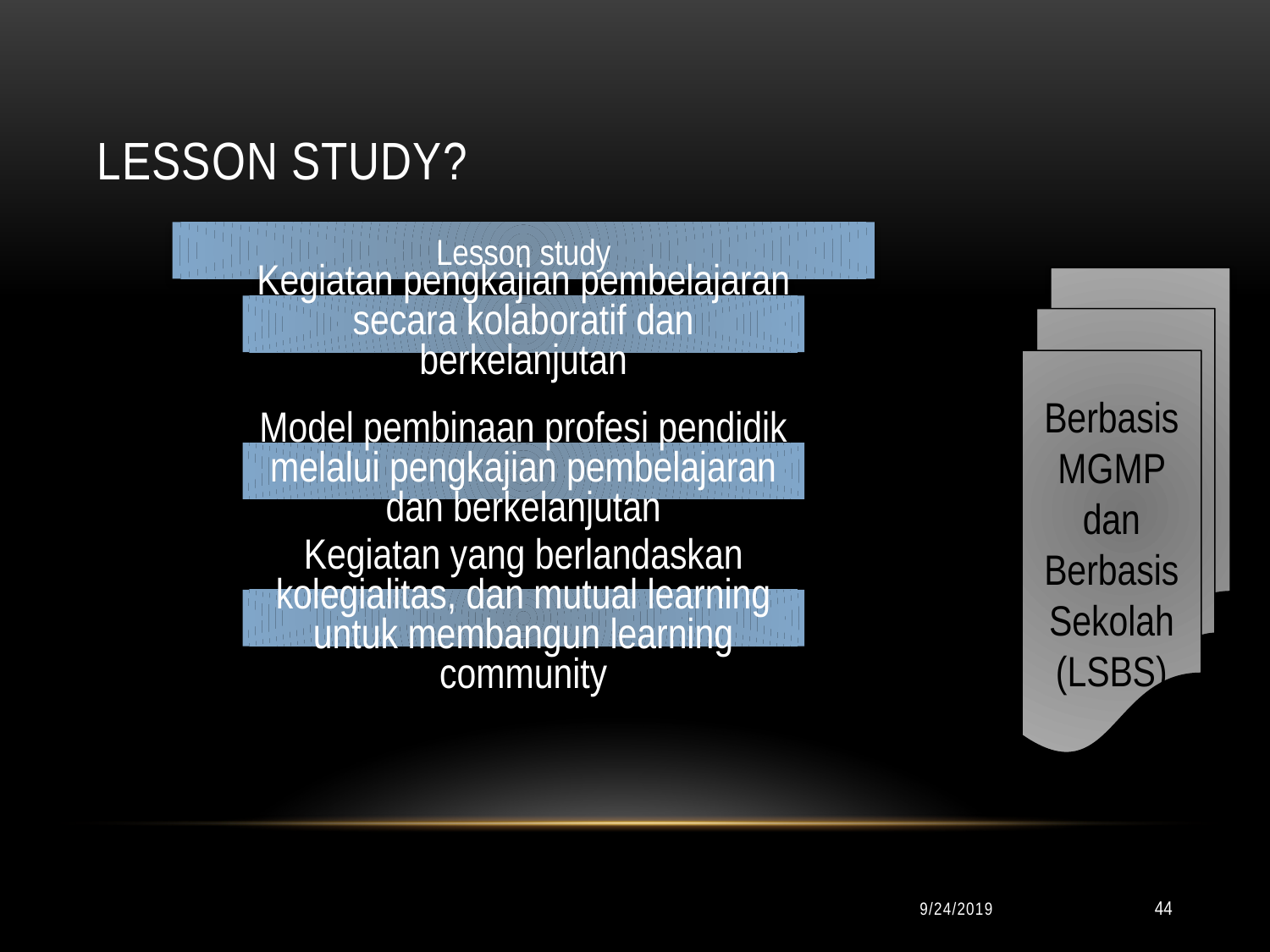

# Lesson study?
Lesson study
Kegiatan pengkajian pembelajaran secara kolaboratif dan berkelanjutan
Model pembinaan profesi pendidik melalui pengkajian pembelajaran dan berkelanjutan
Kegiatan yang berlandaskan kolegialitas, dan mutual learning untuk membangun learning community
Berbasis MGMP dan Berbasis Sekolah (LSBS)
9/24/2019
44